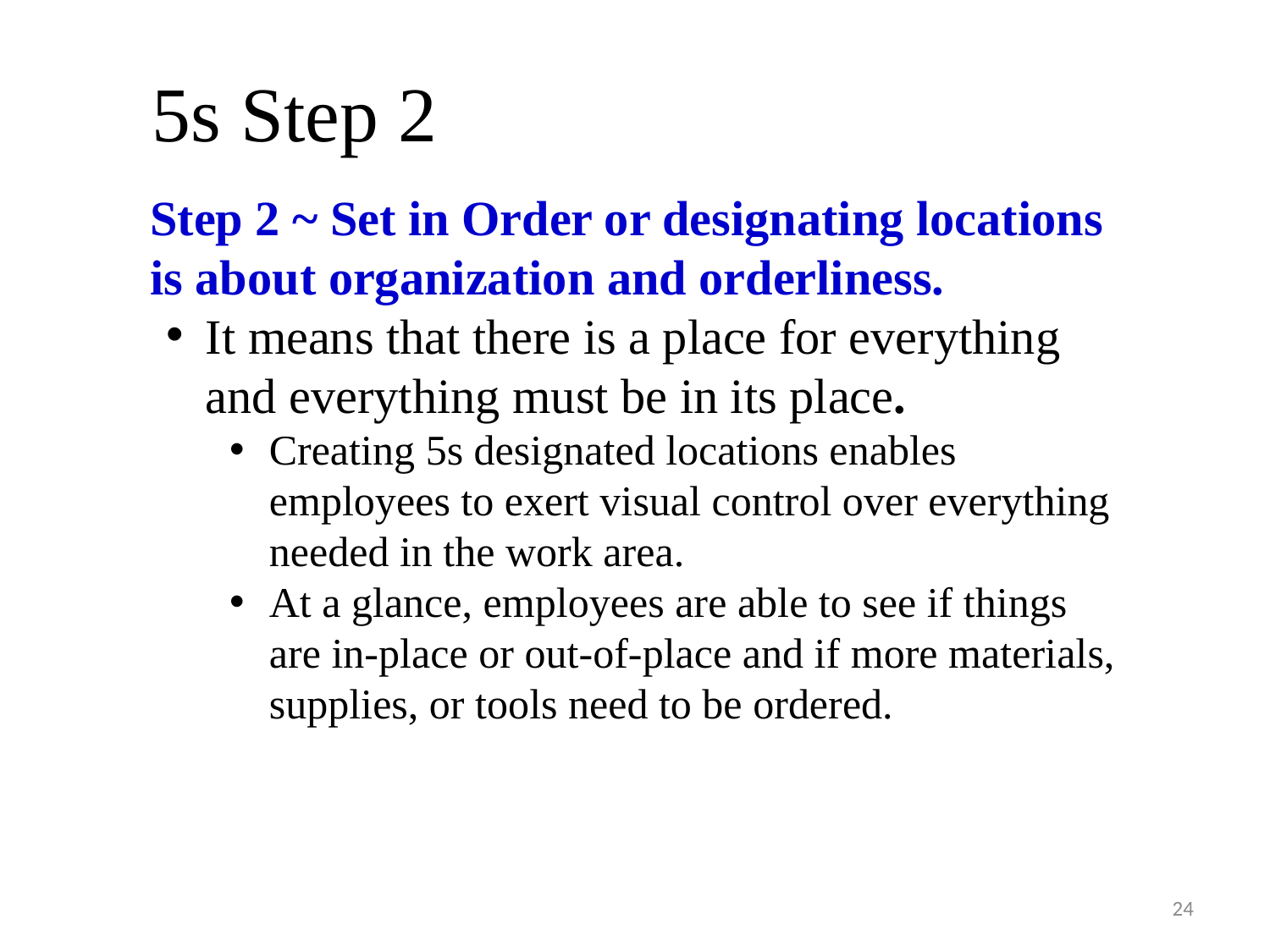

# 5s Step 2
Step 2 ~ Set in Order or designating locations is about organization and orderliness.
It means that there is a place for everything and everything must be in its place.
Creating 5s designated locations enables employees to exert visual control over everything needed in the work area.
At a glance, employees are able to see if things are in-place or out-of-place and if more materials, supplies, or tools need to be ordered.

24